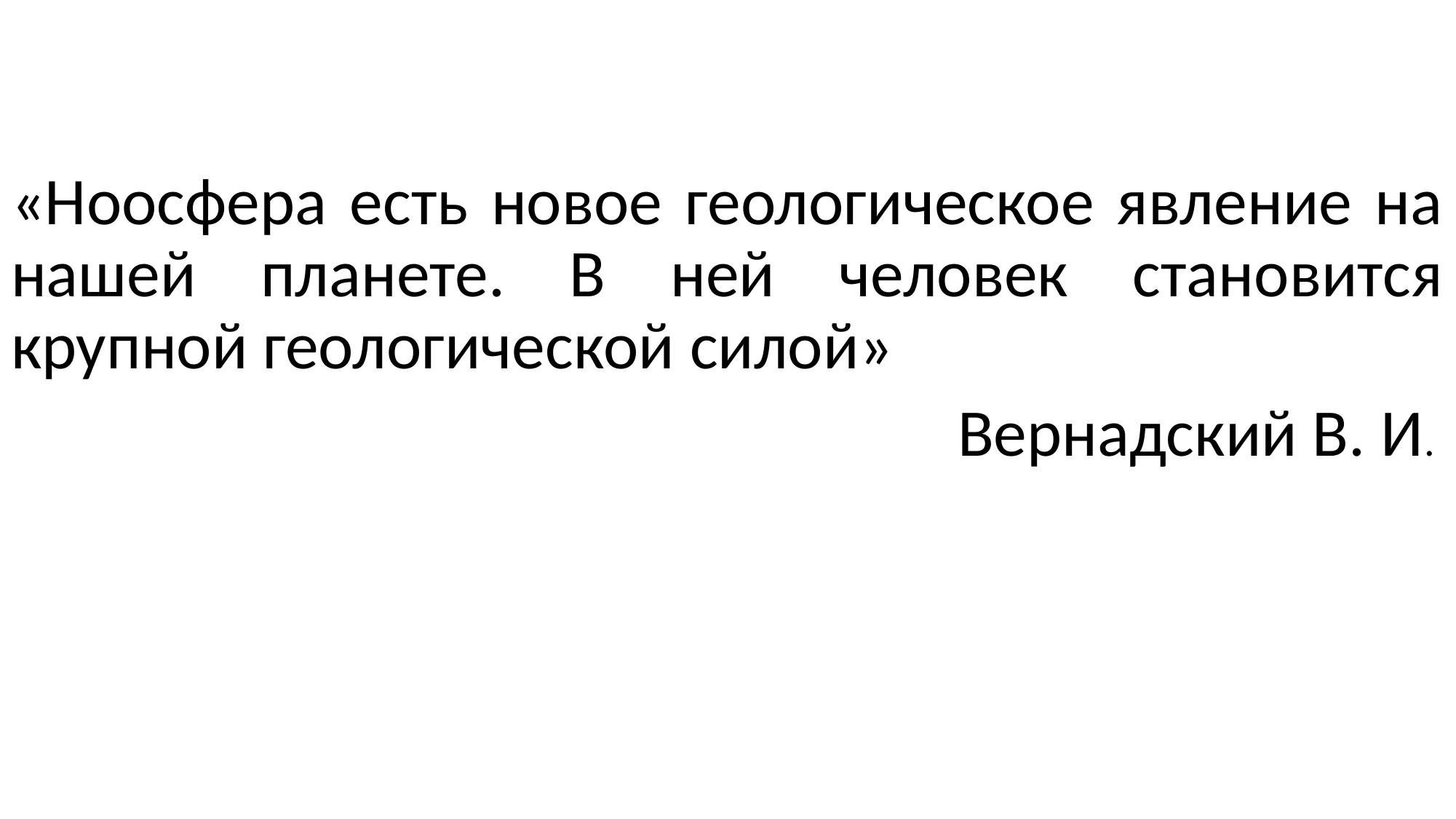

«Ноосфера есть новое геологическое явление на нашей планете. В ней человек становится крупной геологической силой»
Вернадский В. И.